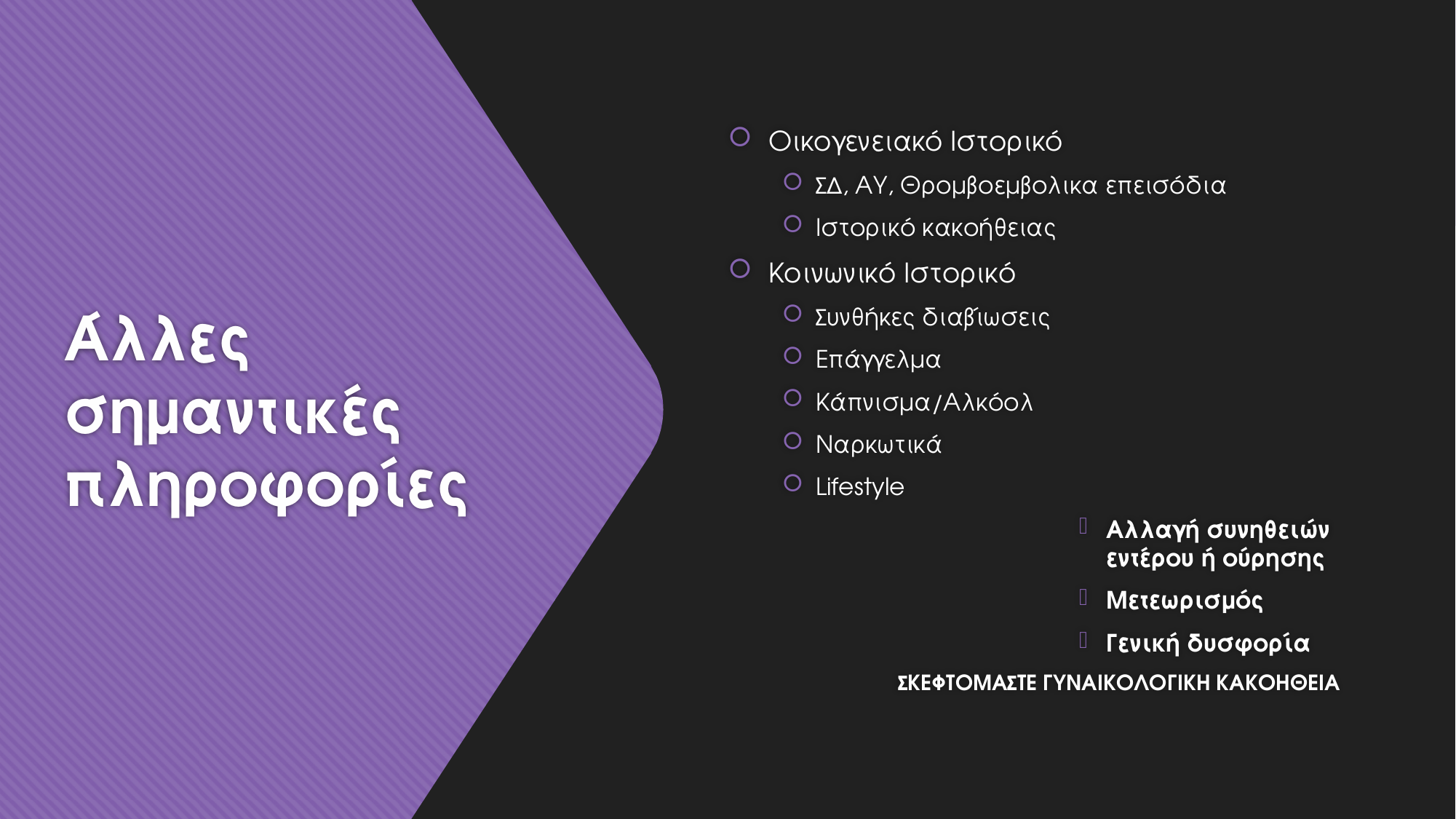

Οικογενειακό Ιστορικό
ΣΔ, ΑΥ, Θρομβοεμβολικα επεισόδια
Ιστορικό κακοήθειας
Κοινωνικό Ιστορικό
Συνθήκες διαβίωσεις
Επάγγελμα
Κάπνισμα/Αλκόολ
Ναρκωτικά
Lifestyle
Αλλαγή συνηθειών εντέρου ή ούρησης
Μετεωρισμός
Γενική δυσφορία
ΣΚΕΦΤΟΜΑΣΤΕ ΓΥΝΑΙΚΟΛΟΓΙΚΗ ΚΑΚΟΗΘΕΙΑ
# Άλλες σημαντικές πληροφορίες